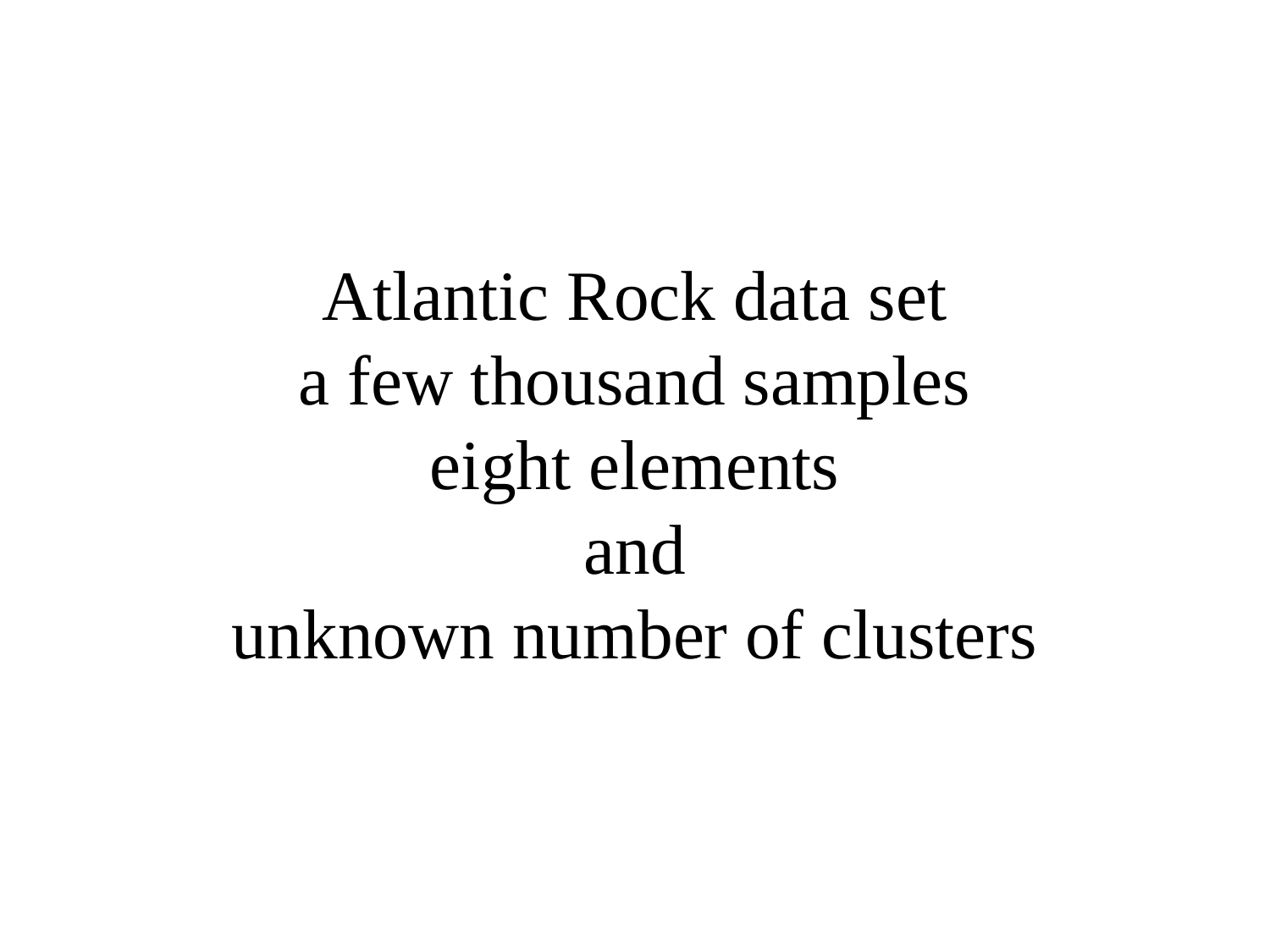

Atlantic Rock data set
a few thousand samples
eight elements
and
unknown number of clusters